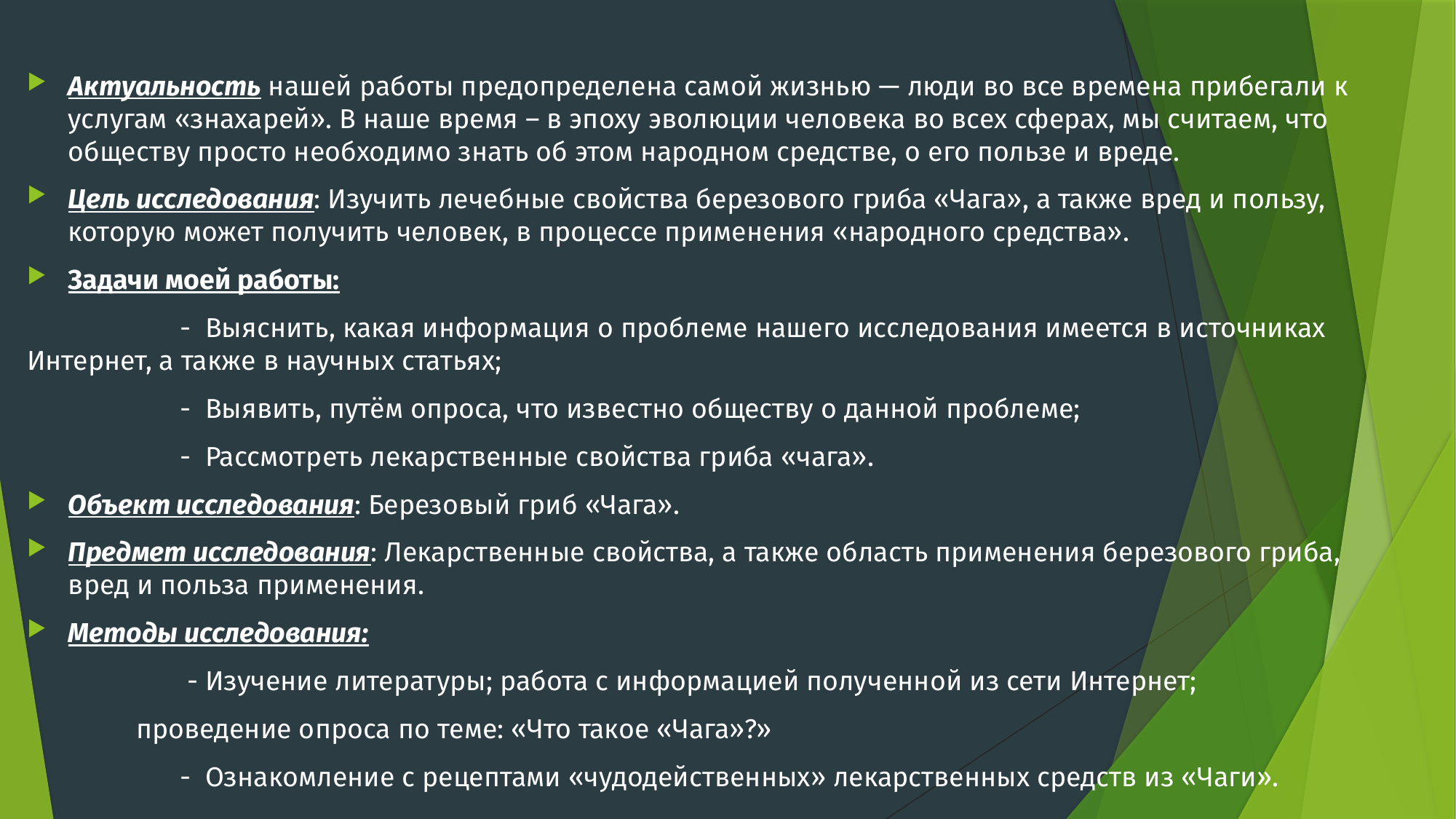

Актуальность нашей работы предопределена самой жизнью — люди во все времена прибегали к услугам «знахарей». В наше время – в эпоху эволюции человека во всех сферах, мы считаем, что обществу просто необходимо знать об этом народном средстве, о его пользе и вреде.
Цель исследования: Изучить лечебные свойства березового гриба «Чага», а также вред и пользу, которую может получить человек, в процессе применения «народного средства».
Задачи моей работы:
 	      -  Выяснить, какая информация о проблеме нашего исследования имеется в источниках     Интернет, а также в научных статьях;
 	      -  Выявить, путём опроса, что известно обществу о данной проблеме;
 	      -  Рассмотреть лекарственные свойства гриба «чага».
Объект исследования: Березовый гриб «Чага».
Предмет исследования: Лекарственные свойства, а также область применения березового гриба, вред и польза применения.
Методы исследования:
 	       - Изучение литературы; работа с информацией полученной из сети Интернет;
 	проведение опроса по теме: «Что такое «Чага»?»
 	      -  Ознакомление с рецептами «чудодейственных» лекарственных средств из «Чаги».

#